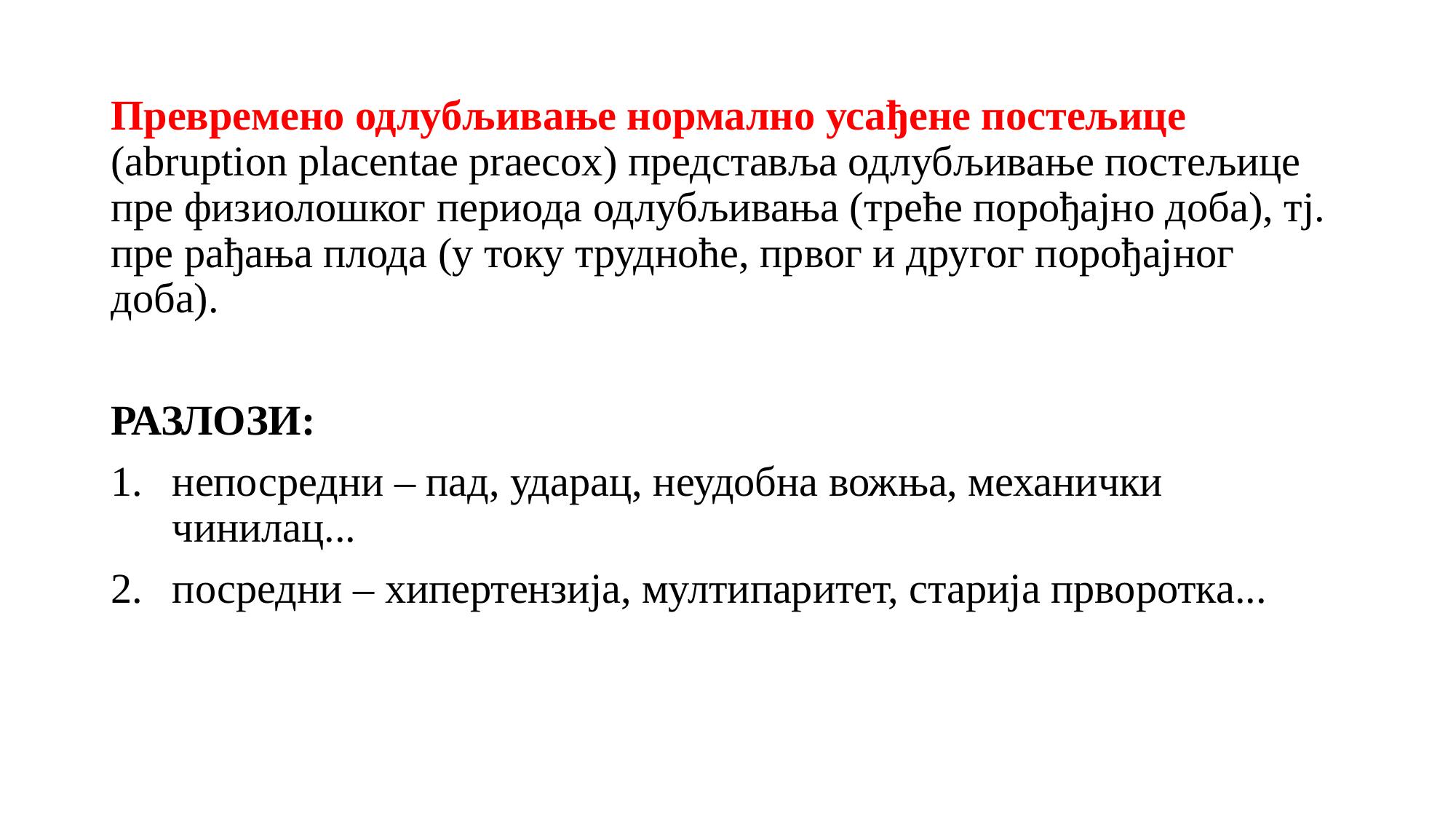

Превремено одлубљивање нормално усађене постељице (abruption placentae praecox) представља одлубљивање постељице пре физиолошког периода одлубљивања (треће порођајно доба), тј. пре рађања плода (у току трудноће, првог и другог порођајног доба).

РАЗЛОЗИ:
непосредни – пад, ударац, неудобна вожња, механички чинилац...
посредни – хипертензија, мултипаритет, старија прворотка...